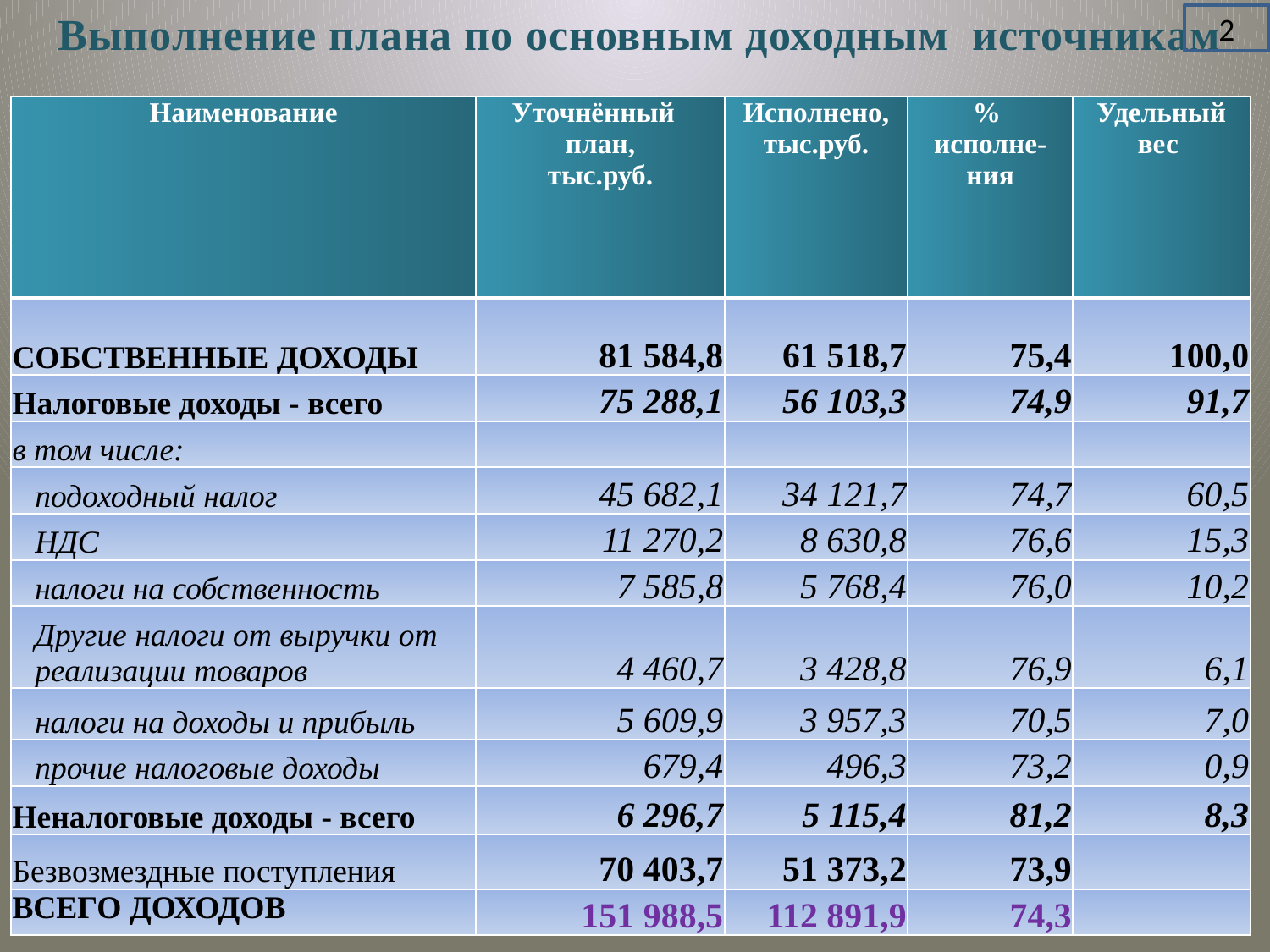

# Выполнение плана по основным доходным  источникам
2
| Наименование | Уточнённый план, тыс.руб. | Исполнено, тыс.руб. | % исполне- ния | Удельный вес |
| --- | --- | --- | --- | --- |
| СОБСТВЕННЫЕ ДОХОДЫ | 81 584,8 | 61 518,7 | 75,4 | 100,0 |
| Налоговые доходы - всего | 75 288,1 | 56 103,3 | 74,9 | 91,7 |
| в том числе: |  |  |  |  |
| подоходный налог | 45 682,1 | 34 121,7 | 74,7 | 60,5 |
| НДС | 11 270,2 | 8 630,8 | 76,6 | 15,3 |
| налоги на собственность | 7 585,8 | 5 768,4 | 76,0 | 10,2 |
| Другие налоги от выручки от реализации товаров | 4 460,7 | 3 428,8 | 76,9 | 6,1 |
| налоги на доходы и прибыль | 5 609,9 | 3 957,3 | 70,5 | 7,0 |
| прочие налоговые доходы | 679,4 | 496,3 | 73,2 | 0,9 |
| Неналоговые доходы - всего | 6 296,7 | 5 115,4 | 81,2 | 8,3 |
| Безвозмездные поступления | 70 403,7 | 51 373,2 | 73,9 |  |
| ВСЕГО ДОХОДОВ | 151 988,5 | 112 891,9 | 74,3 |  |